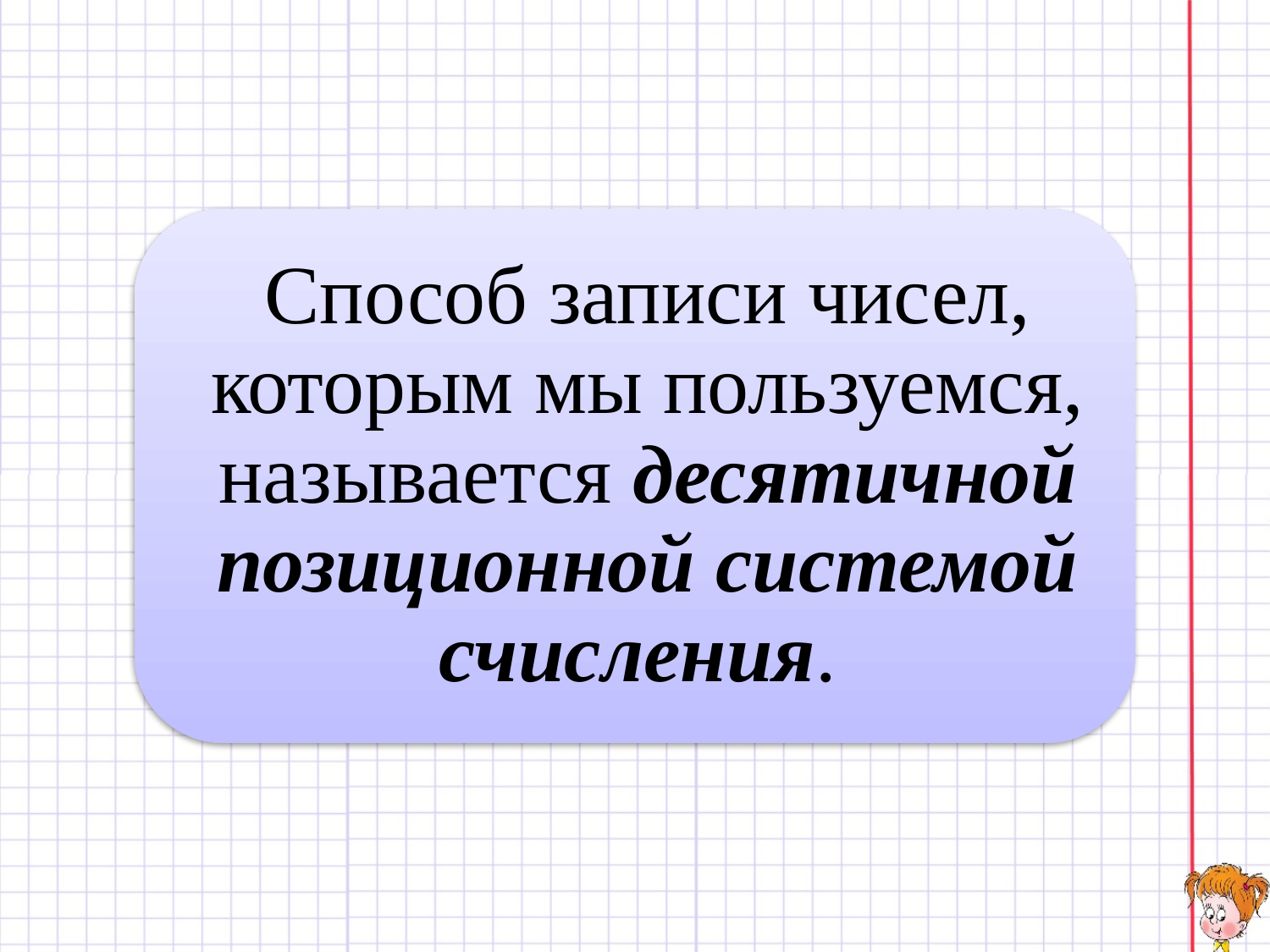

Способ записи чисел, которым мы пользуемся, называется десятичной позиционной системой счисления.